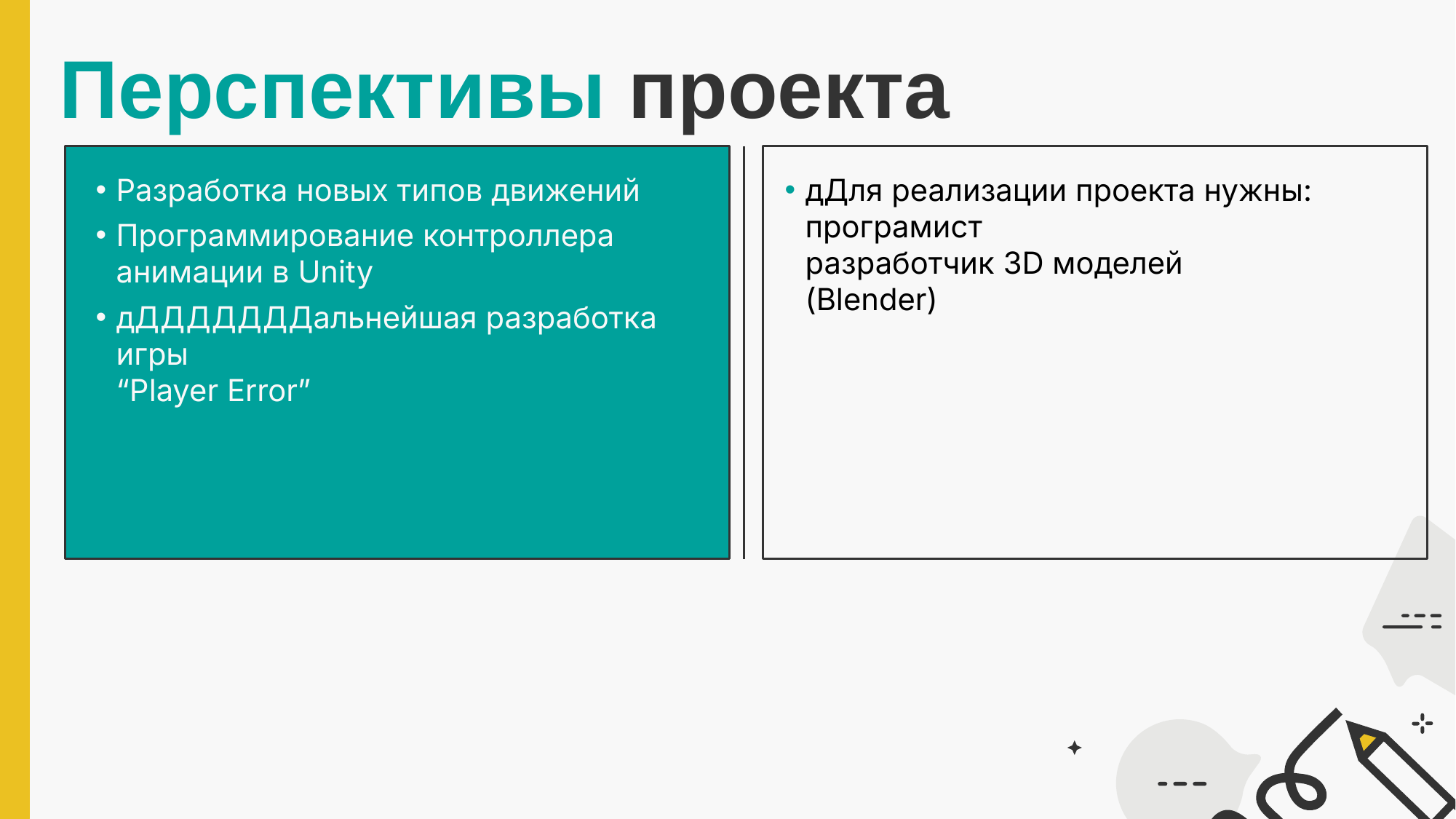

Перспективы проекта

Разработка новых типов движений
Программирование контроллера анимации в Unity
дДДДДДДДальнейшая разработка игры
“Player Error”
дДля реализации проекта нужны:
програмист
разработчик 3D моделей (Blender)